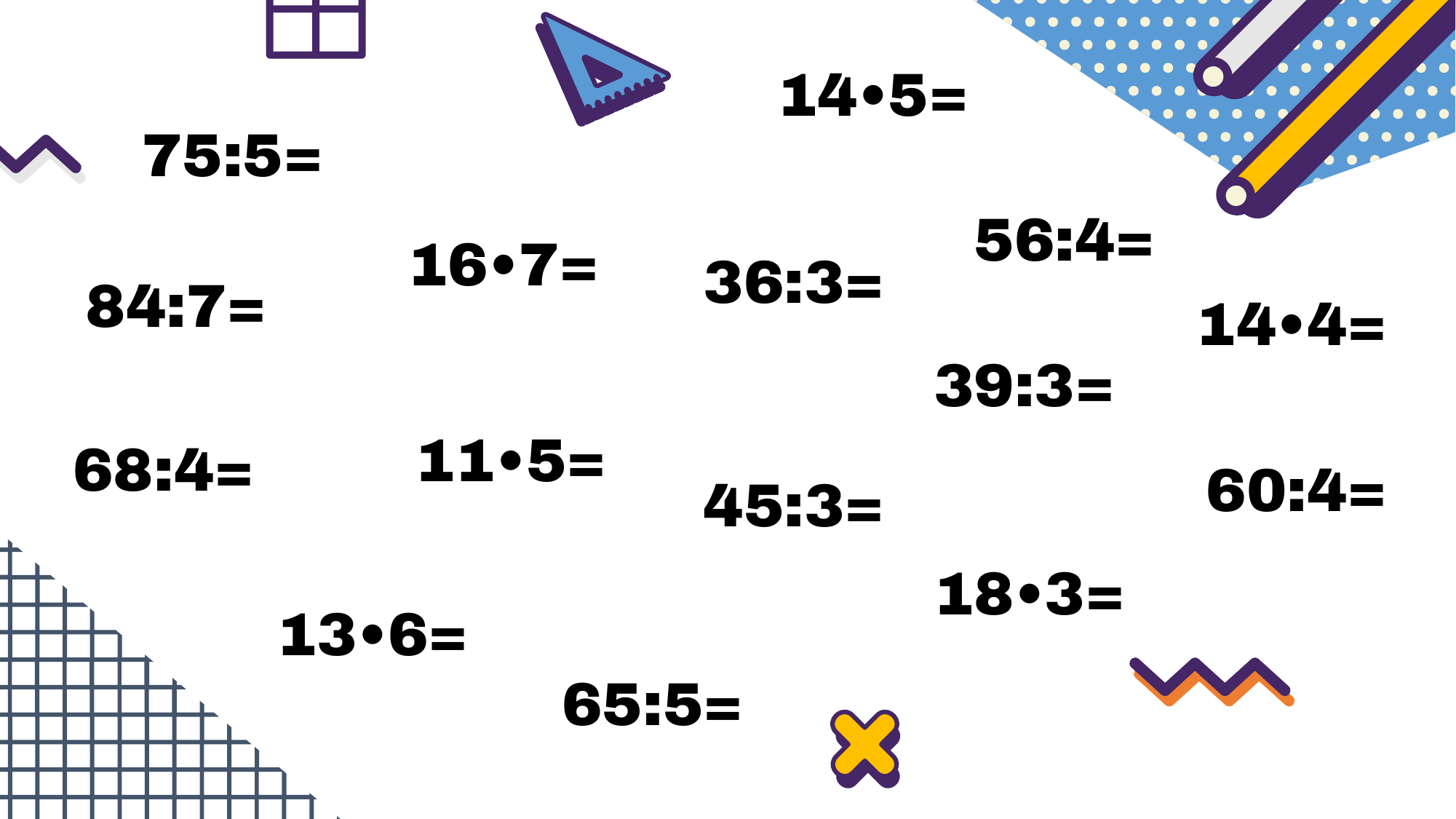

14•5=
75:5=
56:4=
16•7=
36:3=
84:7=
14•4=
39:3=
11•5=
68:4=
60:4=
45:3=
18•3=
13•6=
65:5=